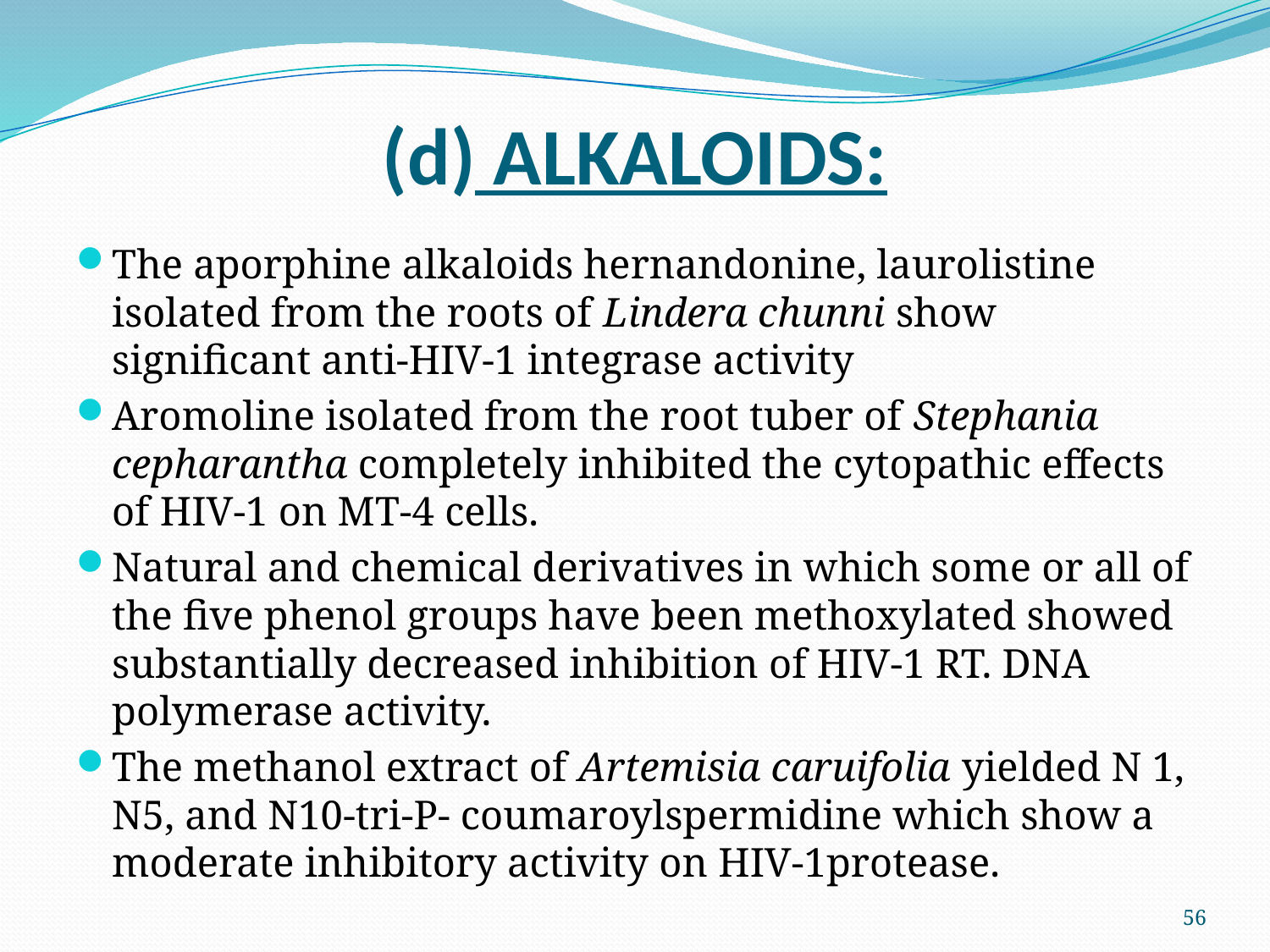

# (d) ALKALOIDS:
The aporphine alkaloids hernandonine, laurolistine isolated from the roots of Lindera chunni show significant anti-HIV-1 integrase activity
Aromoline isolated from the root tuber of Stephania cepharantha completely inhibited the cytopathic effects of HIV-1 on MT-4 cells.
Natural and chemical derivatives in which some or all of the five phenol groups have been methoxylated showed substantially decreased inhibition of HIV-1 RT. DNA polymerase activity.
The methanol extract of Artemisia caruifolia yielded N 1, N5, and N10-tri-P- coumaroylspermidine which show a moderate inhibitory activity on HIV-1protease.
56